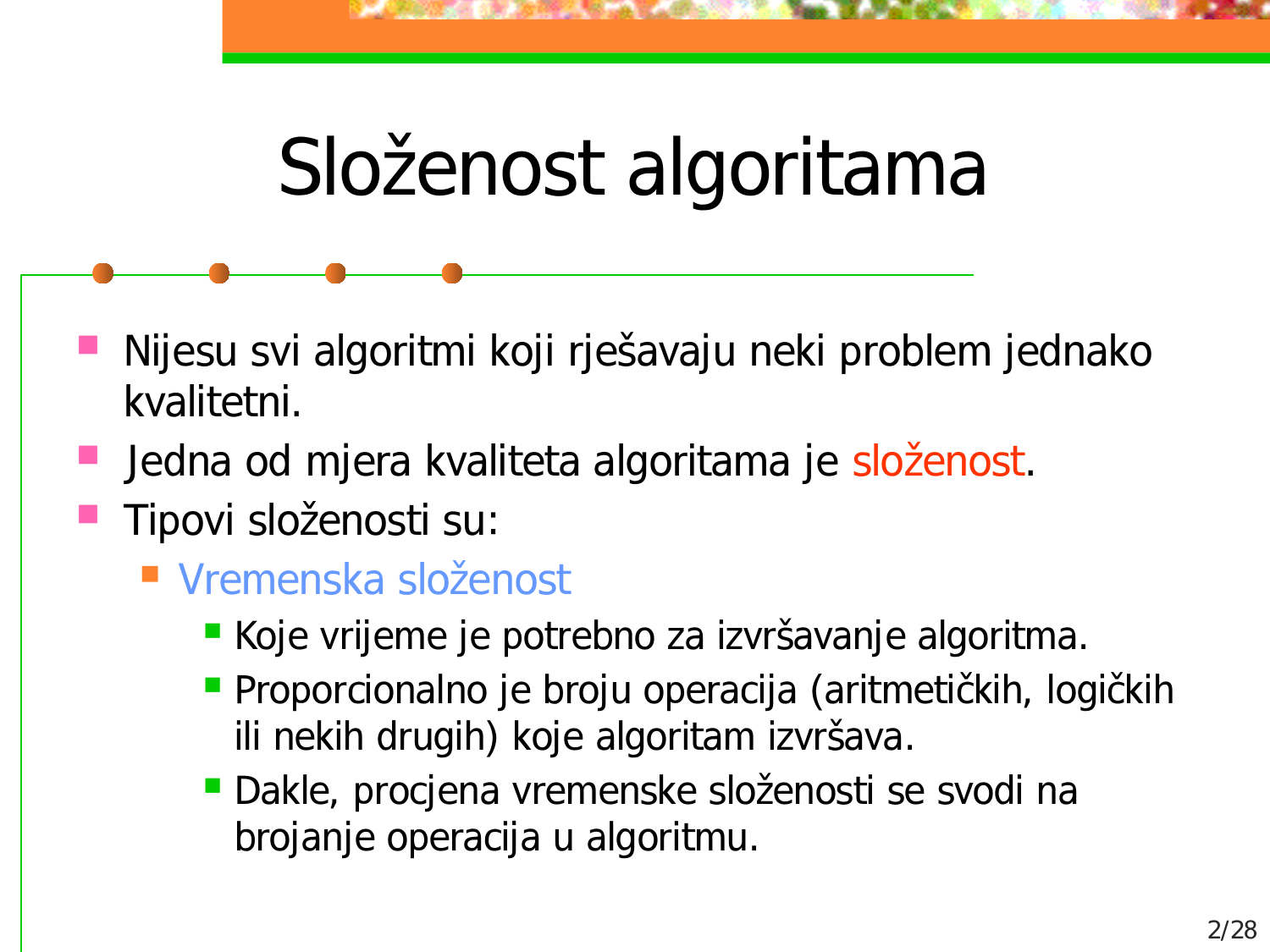

# Složenost algoritama
Nijesu svi algoritmi koji rješavaju neki problem jednako kvalitetni.
Jedna od mjera kvaliteta algoritama je složenost.
Tipovi složenosti su:
Vremenska složenost
Koje vrijeme je potrebno za izvršavanje algoritma.
Proporcionalno je broju operacija (aritmetičkih, logičkih ili nekih drugih) koje algoritam izvršava.
Dakle, procjena vremenske složenosti se svodi na brojanje operacija u algoritmu.

2/28